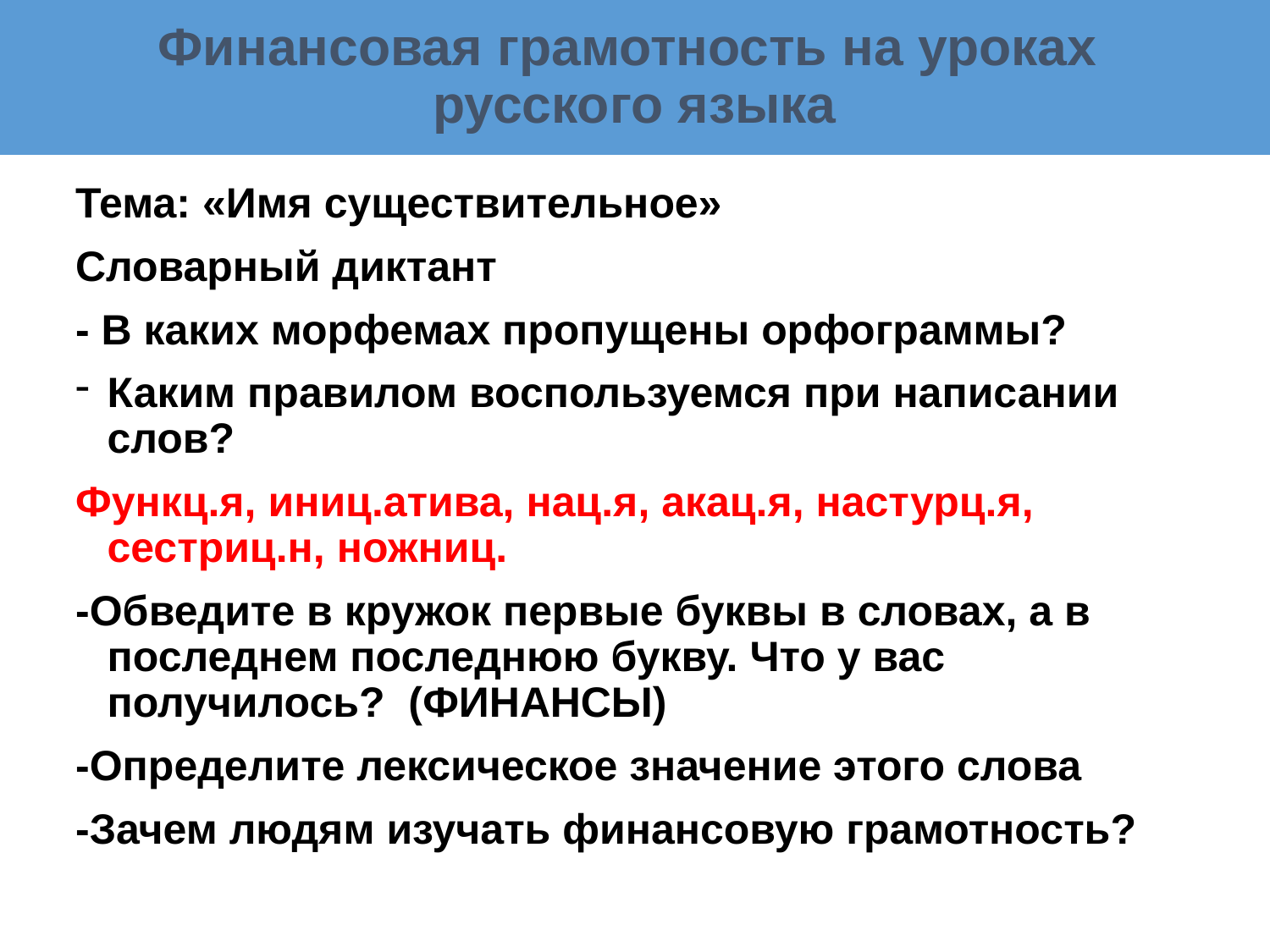

# Финансовая грамотность на уроках русского языка
Тема: «Имя существительное»
Словарный диктант
- В каких морфемах пропущены орфограммы?
Каким правилом воспользуемся при написании слов?
Функц.я, иниц.атива, нац.я, акац.я, настурц.я, сестриц.н, ножниц.
-Обведите в кружок первые буквы в словах, а в последнем последнюю букву. Что у вас получилось?  (ФИНАНСЫ)
-Определите лексическое значение этого слова
-Зачем людям изучать финансовую грамотность?